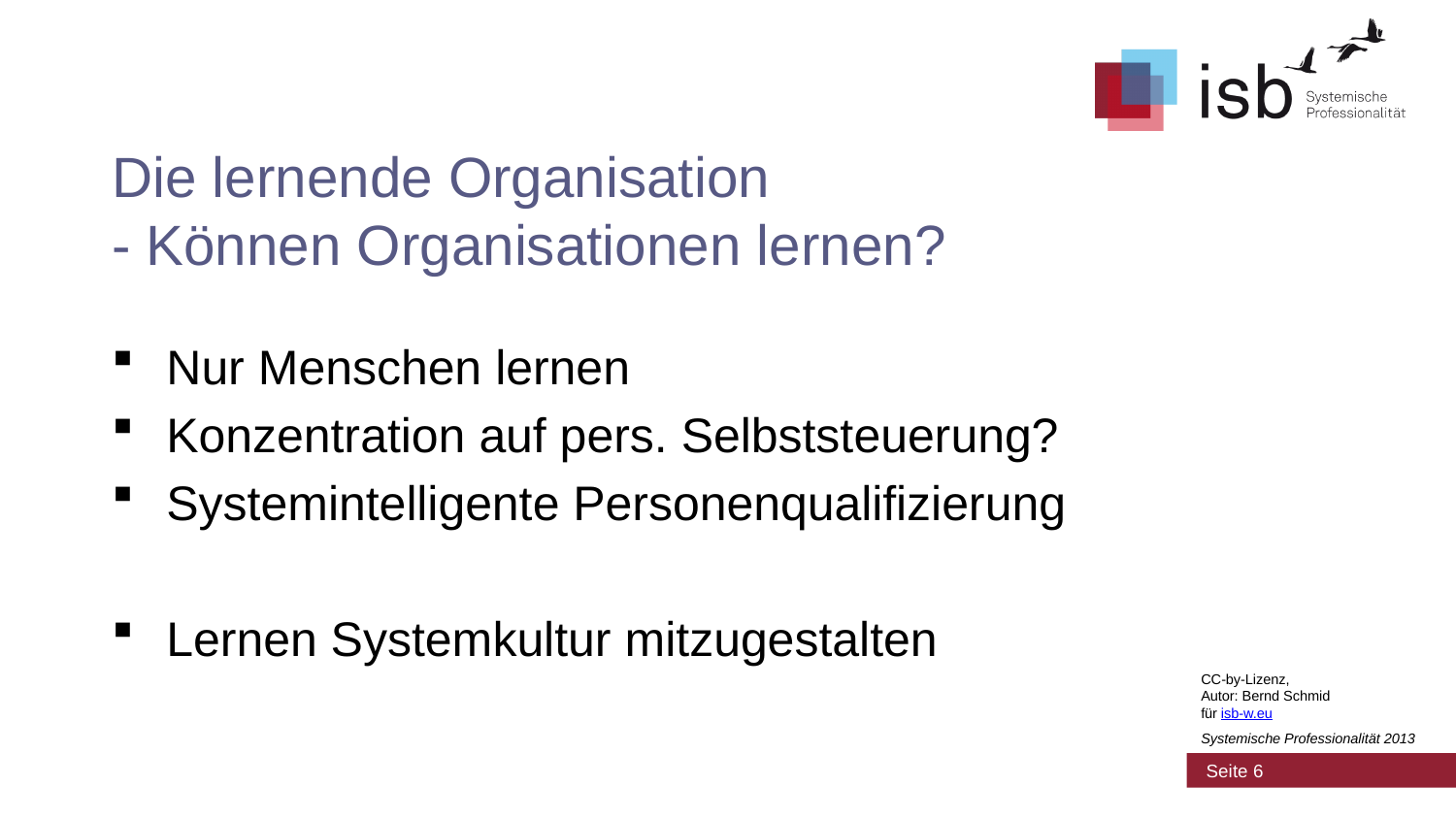

# Die lernende Organisation - Können Organisationen lernen?
Nur Menschen lernen
Konzentration auf pers. Selbststeuerung?
Systemintelligente Personenqualifizierung

Lernen Systemkultur mitzugestalten

CC-by-Lizenz,
Autor: Bernd Schmid
für isb-w.eu
Systemische Professionalität 2013
 Seite 6